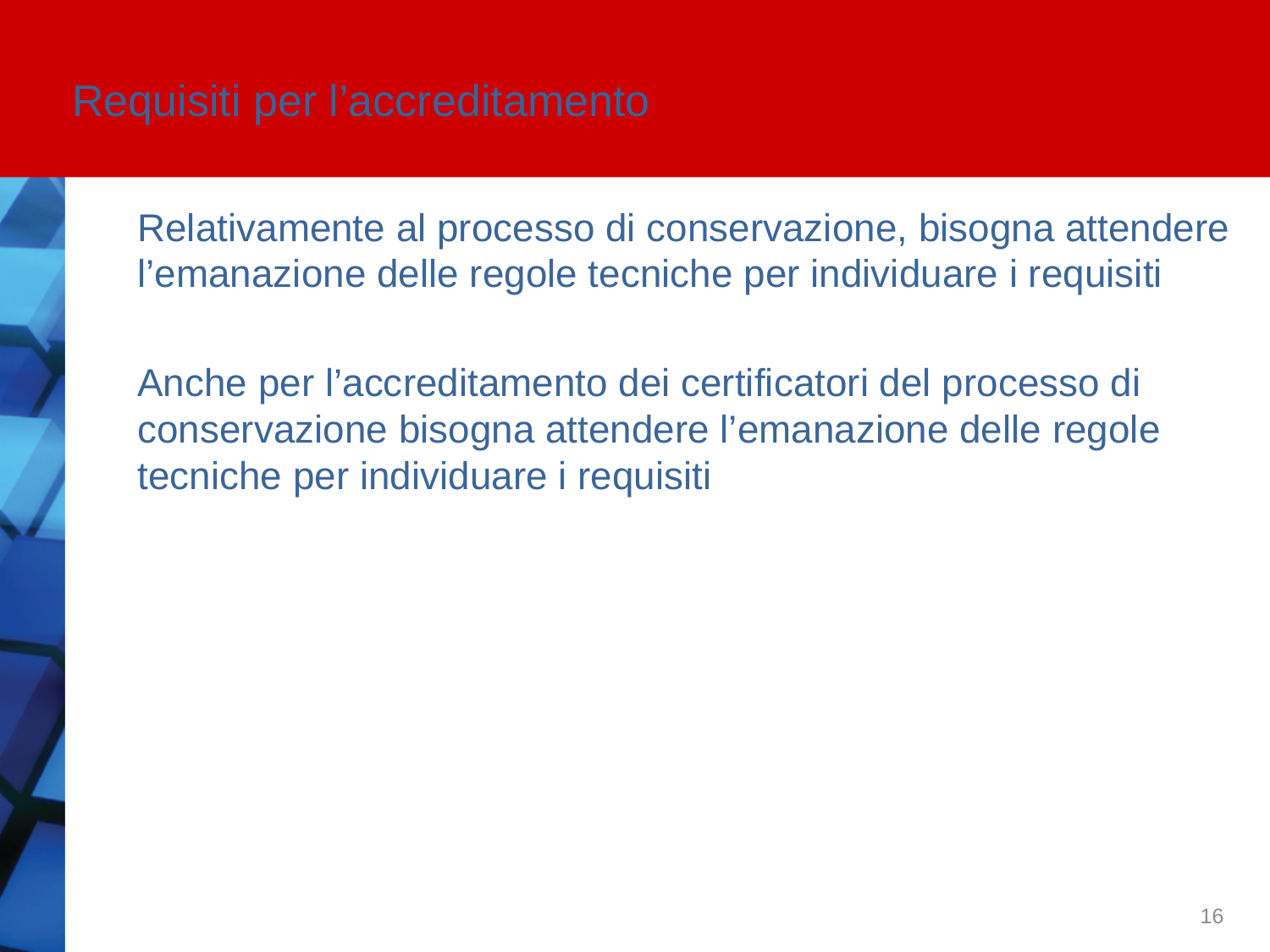

Requisiti per l’accreditamento
Relativamente al processo di conservazione, bisogna attendere l’emanazione delle regole tecniche per individuare i requisiti

Anche per l’accreditamento dei certificatori del processo di conservazione bisogna attendere l’emanazione delle regole tecniche per individuare i requisiti

16